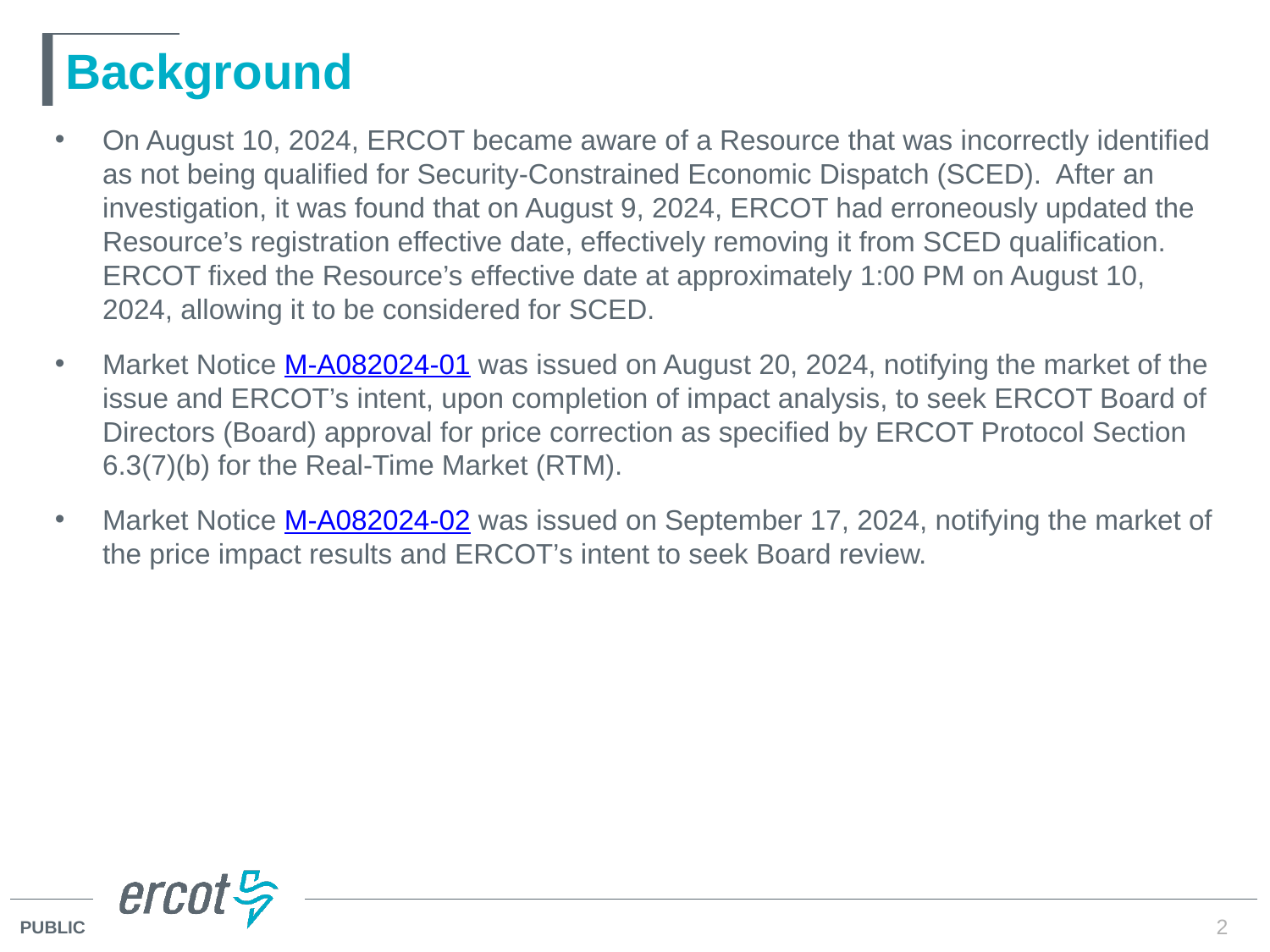

# Background
On August 10, 2024, ERCOT became aware of a Resource that was incorrectly identified as not being qualified for Security-Constrained Economic Dispatch (SCED).  After an investigation, it was found that on August 9, 2024, ERCOT had erroneously updated the Resource’s registration effective date, effectively removing it from SCED qualification. ERCOT fixed the Resource’s effective date at approximately 1:00 PM on August 10, 2024, allowing it to be considered for SCED.
Market Notice M-A082024-01 was issued on August 20, 2024, notifying the market of the issue and ERCOT’s intent, upon completion of impact analysis, to seek ERCOT Board of Directors (Board) approval for price correction as specified by ERCOT Protocol Section 6.3(7)(b) for the Real-Time Market (RTM).
Market Notice M-A082024-02 was issued on September 17, 2024, notifying the market of the price impact results and ERCOT’s intent to seek Board review.

2